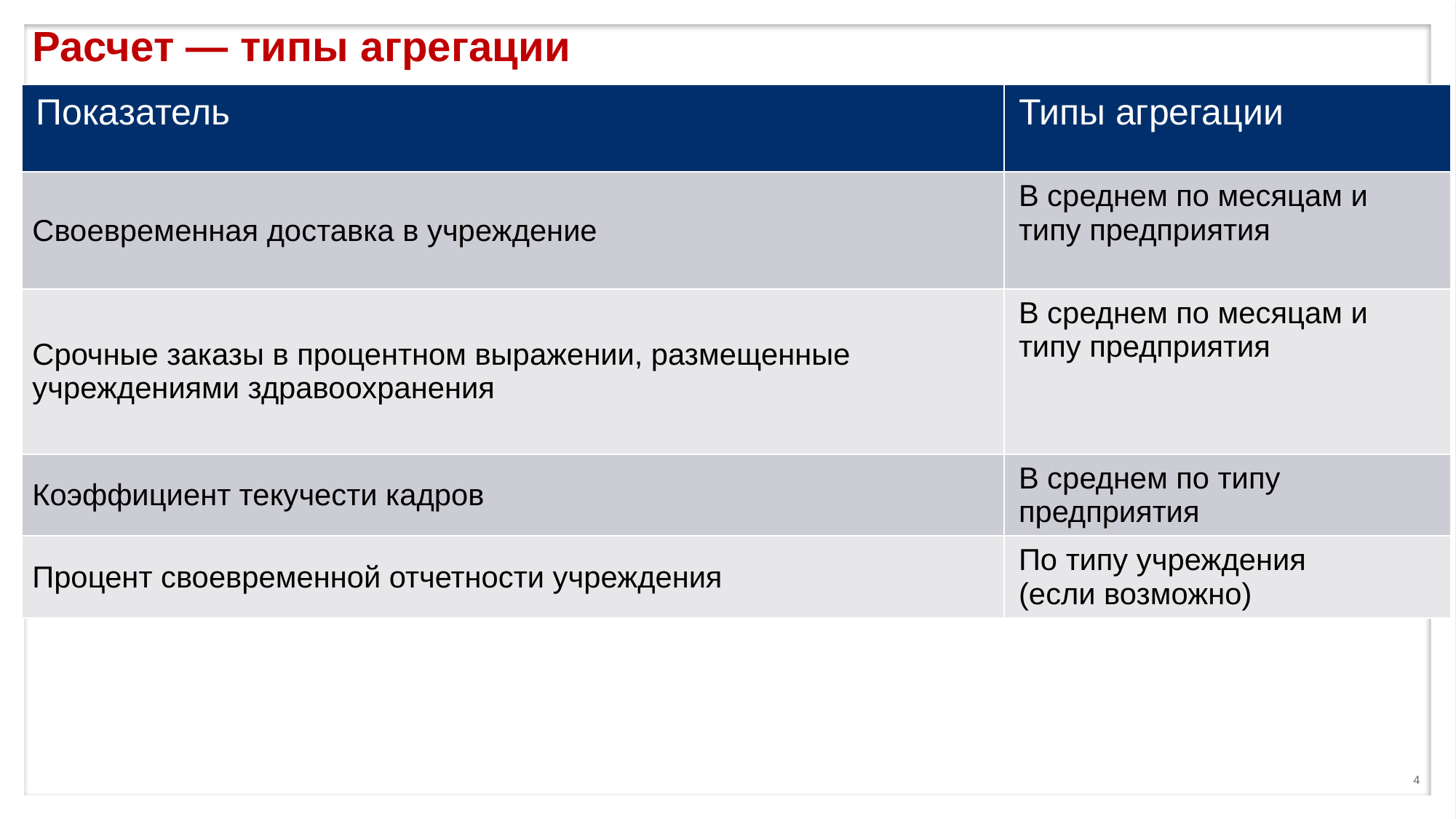

# Расчет ― типы агрегации
| Показатель | Типы агрегации |
| --- | --- |
| Своевременная доставка в учреждение | В среднем по месяцам и типу предприятия |
| Срочные заказы в процентном выражении, размещенные учреждениями здравоохранения | В среднем по месяцам и типу предприятия |
| Коэффициент текучести кадров | В среднем по типу предприятия |
| Процент своевременной отчетности учреждения | По типу учреждения (если возможно) |
4